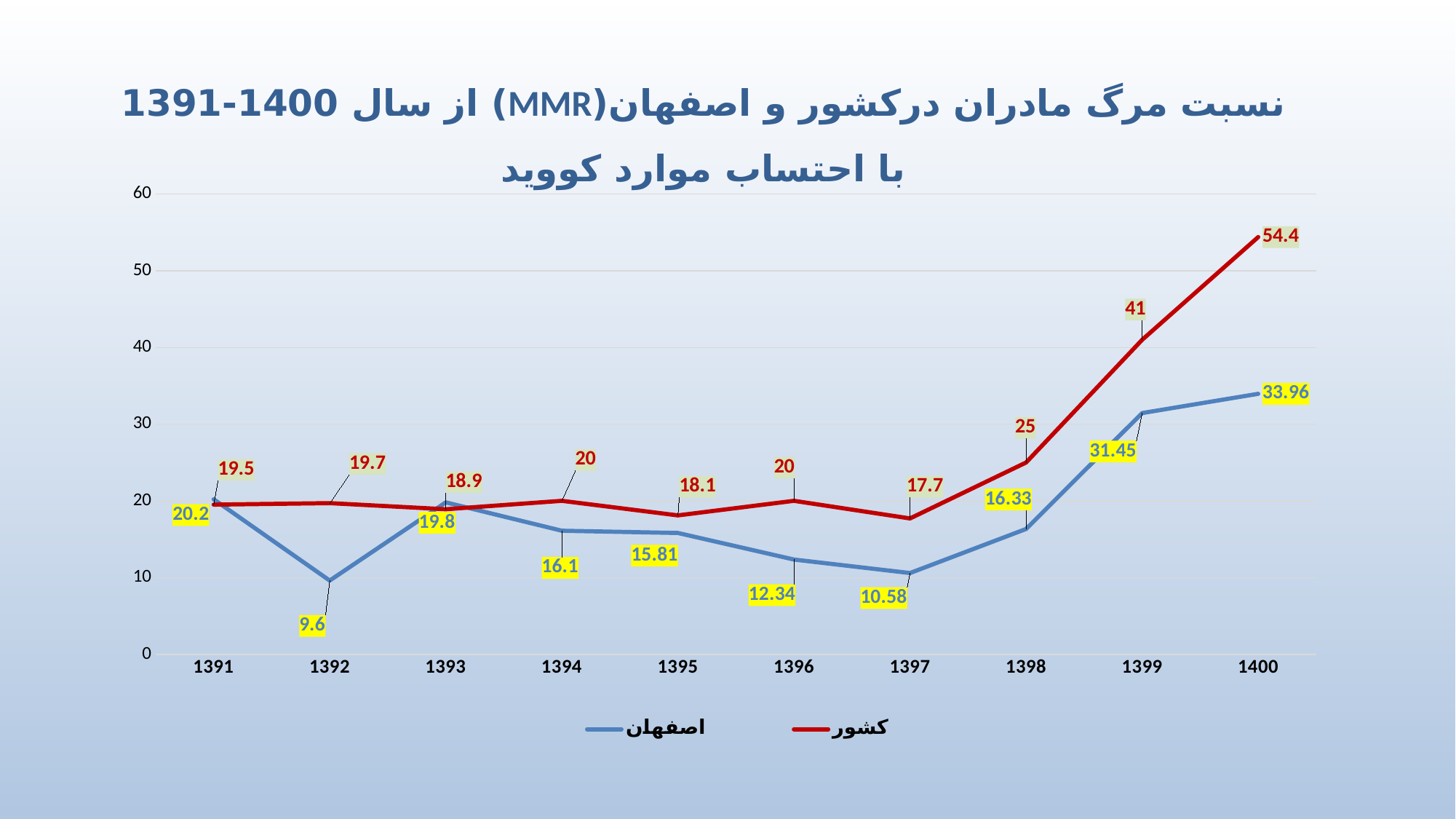

نسبت مرگ مادران درکشور و اصفهان(MMR) از سال 1400-1391 با احتساب موارد کووید

### Chart

| Category | اصفهان | کشور |
|---|---|---|
| 1391 | 20.2 | 19.5 |
| 1392 | 9.6 | 19.7 |
| 1393 | 19.8 | 18.9 |
| 1394 | 16.1 | 20.0 |
| 1395 | 15.81 | 18.1 |
| 1396 | 12.34 | 20.0 |
| 1397 | 10.58 | 17.7 |
| 1398 | 16.33 | 25.0 |
| 1399 | 31.45 | 41.0 |
| 1400 | 33.96 | 54.4 |